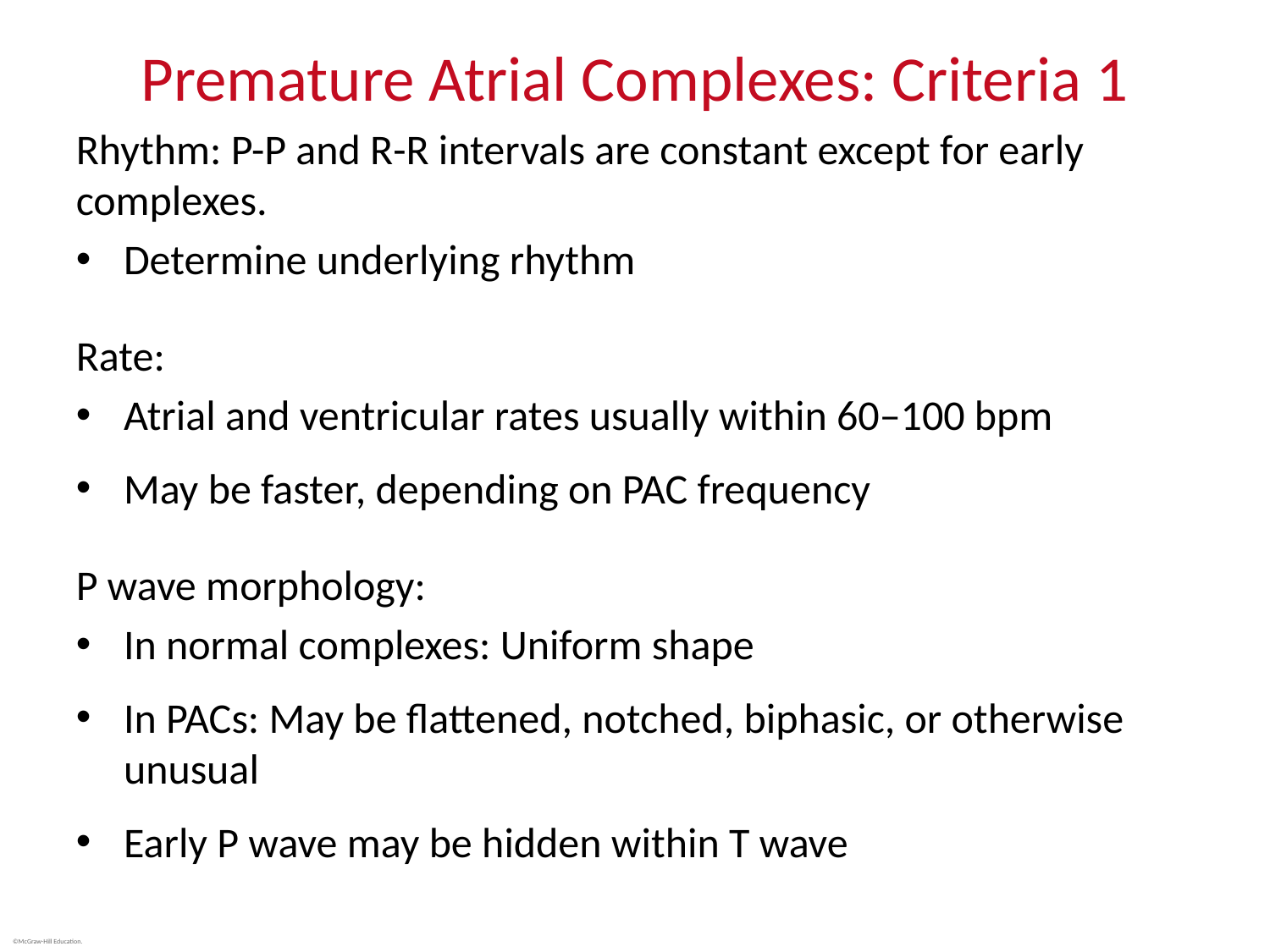

# Premature Atrial Complexes: Criteria 1
Rhythm: P-P and R-R intervals are constant except for early complexes.
Determine underlying rhythm
Rate:
Atrial and ventricular rates usually within 60‒100 bpm
May be faster, depending on PAC frequency
P wave morphology:
In normal complexes: Uniform shape
In PACs: May be flattened, notched, biphasic, or otherwise unusual
Early P wave may be hidden within T wave